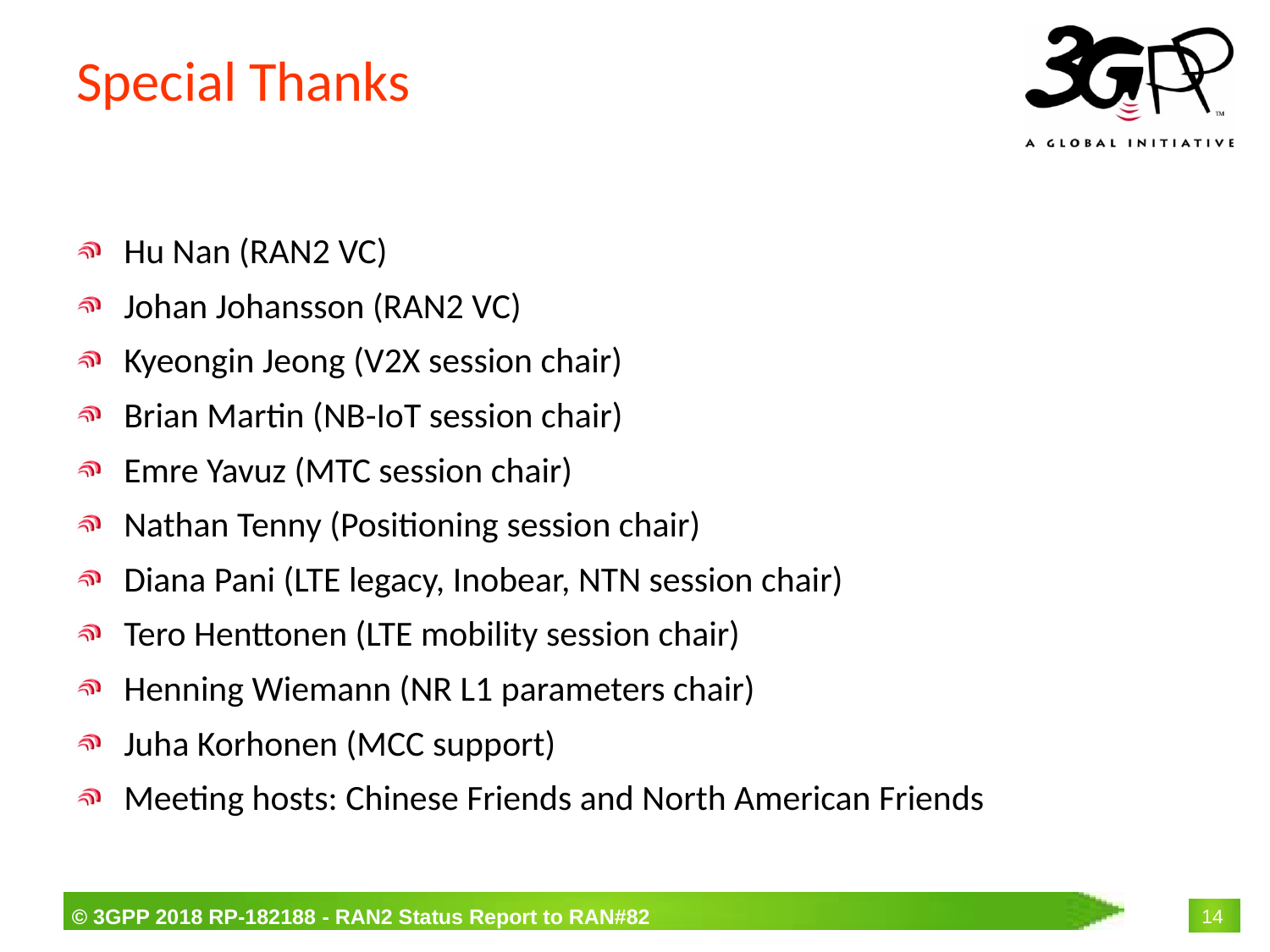

# Special Thanks
Hu Nan (RAN2 VC)
Johan Johansson (RAN2 VC)
Kyeongin Jeong (V2X session chair)
Brian Martin (NB-IoT session chair)
Emre Yavuz (MTC session chair)
Nathan Tenny (Positioning session chair)
Diana Pani (LTE legacy, Inobear, NTN session chair)
Tero Henttonen (LTE mobility session chair)
Henning Wiemann (NR L1 parameters chair)
Juha Korhonen (MCC support)
Meeting hosts: Chinese Friends and North American Friends